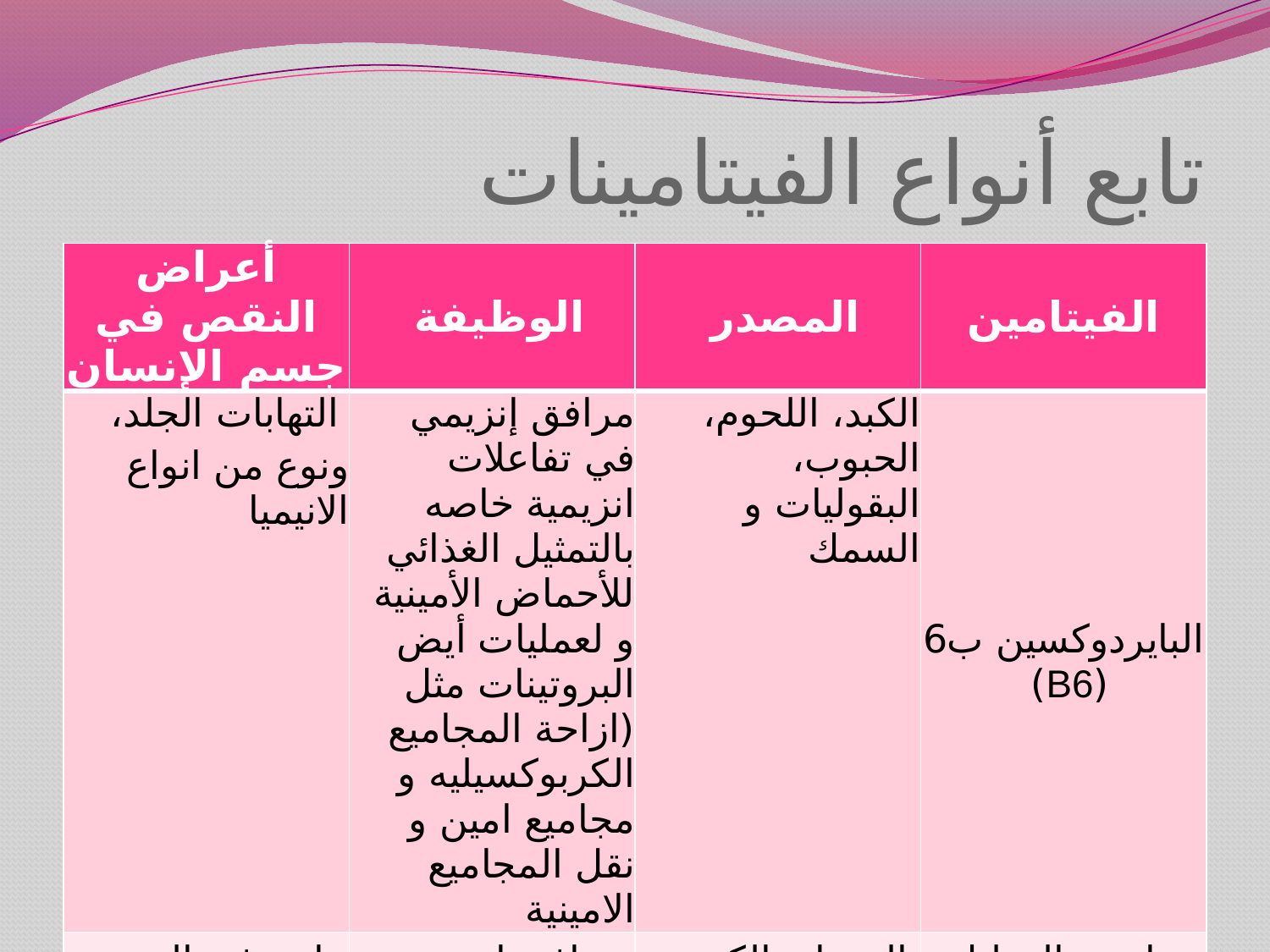

# تابع أنواع الفيتامينات
| أعراض النقص في جسم الإنسان | الوظيفة | المصدر | الفيتامين |
| --- | --- | --- | --- |
| التهابات الجلد، ونوع من انواع الانيميا | مرافق إنزيمي في تفاعلات انزيمية خاصه بالتمثيل الغذائي للأحماض الأمينية و لعمليات أيض البروتينات مثل (ازاحة المجاميع الكربوكسيليه و مجاميع امين و نقل المجاميع الامينية | الكبد، اللحوم، الحبوب، البقوليات و السمك | البايردوكسين ب6 (B6) |
| تاخر في النمو و يؤدي إلى نوع من فقر الدم Anemia ناتجه عن خلل في تصنيع الحمض النووي DNA | مرافق إنزيمي ضروري يعمل كحامل لذرات الكربون في تفاعلات مهمة لتصنيع البيورين و الثايمين و الاحماض النوويه | الخضار، الكبد، الحبوب، البقوليات. | حامض الفوليك |